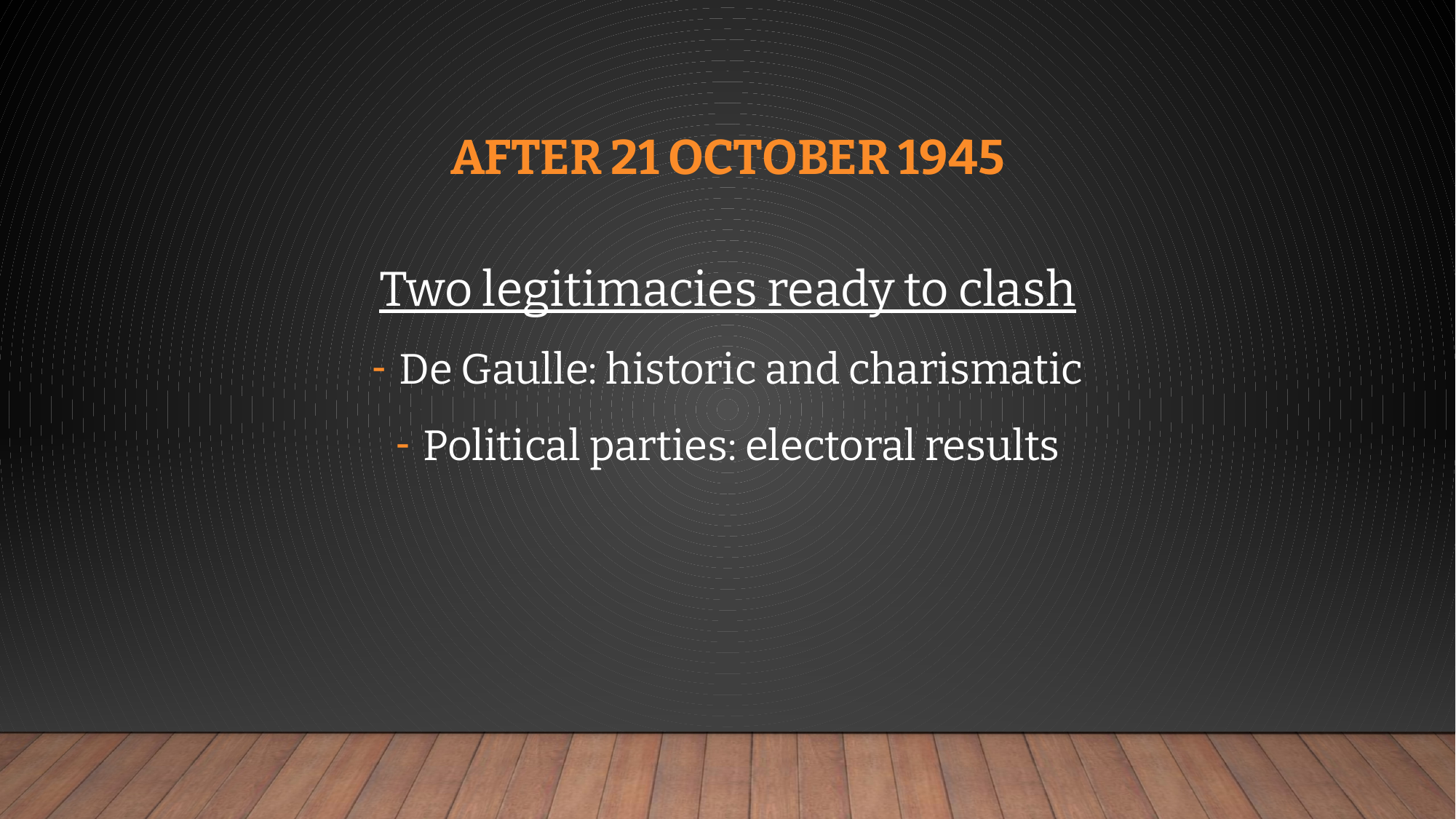

# AFTER 21 OCTOBER 1945
Two legitimacies ready to clash
De Gaulle: historic and charismatic
Political parties: electoral results